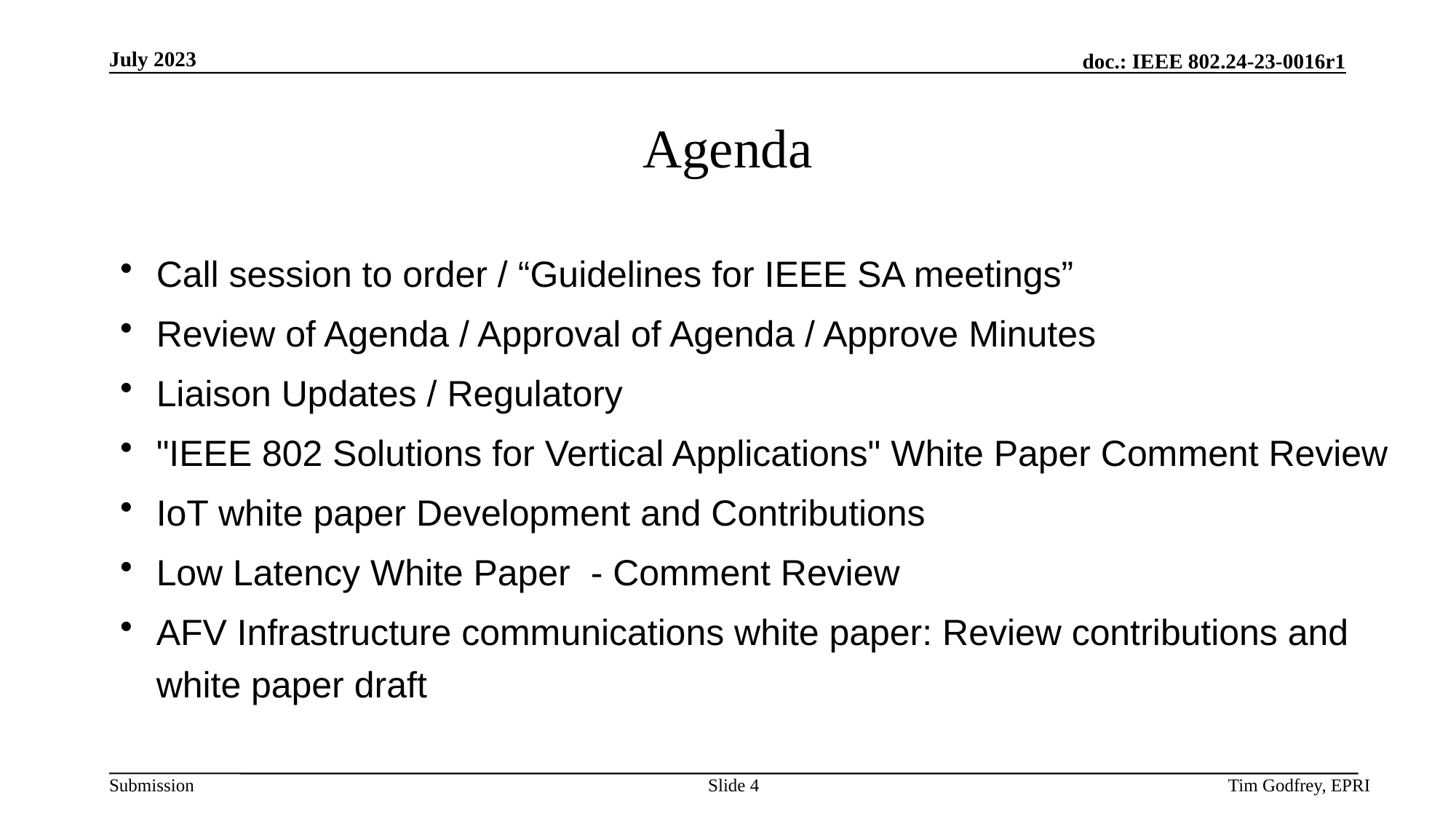

# Agenda
Call session to order / “Guidelines for IEEE SA meetings”
Review of Agenda / Approval of Agenda / Approve Minutes
Liaison Updates / Regulatory
"IEEE 802 Solutions for Vertical Applications" White Paper Comment Review
IoT white paper Development and Contributions
Low Latency White Paper  - Comment Review
AFV Infrastructure communications white paper: Review contributions and white paper draft

Slide 4
Tim Godfrey, EPRI